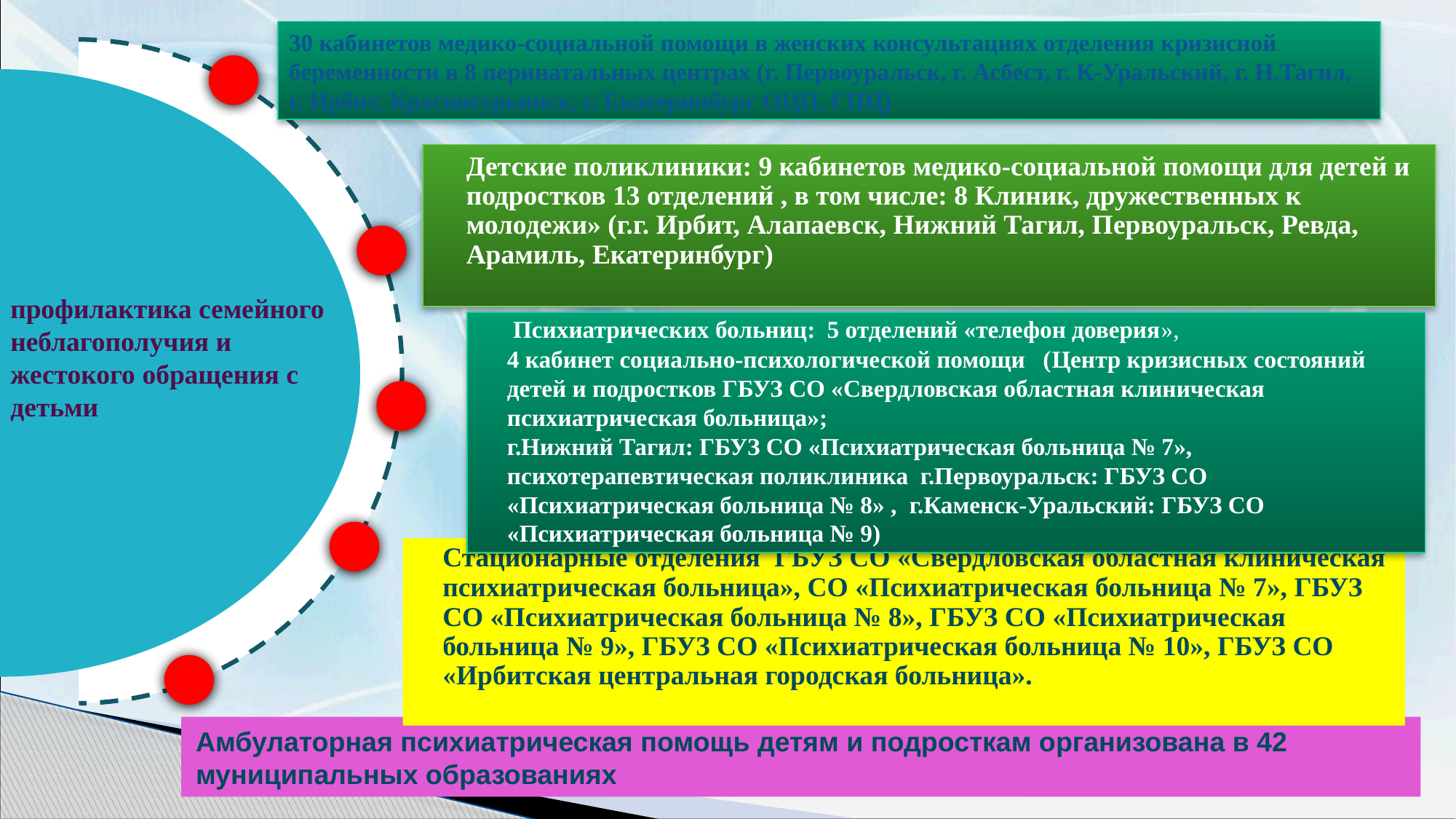

30 кабинетов медико-социальной помощи в женских консультациях отделения кризисной беременности в 8 перинатальных центрах (г. Первоуральск, г. Асбест, г. К-Уральский, г. Н.Тагил, г. Ирбит, Краснотурьинск, г. Екатеринбург ОЦП, ГПЦ)

профилактика семейного
неблагополучия и жестокого обращения с детьми

Детские поликлиники: 9 кабинетов медико-социальной помощи для детей и подростков 13 отделений , в том числе: 8 Клиник, дружественных к молодежи» (г.г. Ирбит, Алапаевск, Нижний Тагил, Первоуральск, Ревда,  Арамиль, Екатеринбург)

 Психиатрических больниц:  5 отделений «телефон доверия»,
4 кабинет социально-психологической помощи   (Центр кризисных состояний детей и подростков ГБУЗ СО «Свердловская областная клиническая психиатрическая больница»;
г.Нижний Тагил: ГБУЗ СО «Психиатрическая больница № 7», психотерапевтическая поликлиника  г.Первоуральск: ГБУЗ СО «Психиатрическая больница № 8» ,  г.Каменск-Уральский: ГБУЗ СО «Психиатрическая больница № 9)

Стационарные отделения  ГБУЗ СО «Свердловская областная клиническая психиатрическая больница», СО «Психиатрическая больница № 7», ГБУЗ СО «Психиатрическая больница № 8», ГБУЗ СО «Психиатрическая больница № 9», ГБУЗ СО «Психиатрическая больница № 10», ГБУЗ СО «Ирбитская центральная городская больница».

Амбулаторная психиатрическая помощь детям и подросткам организована в 42 муниципальных образованиях